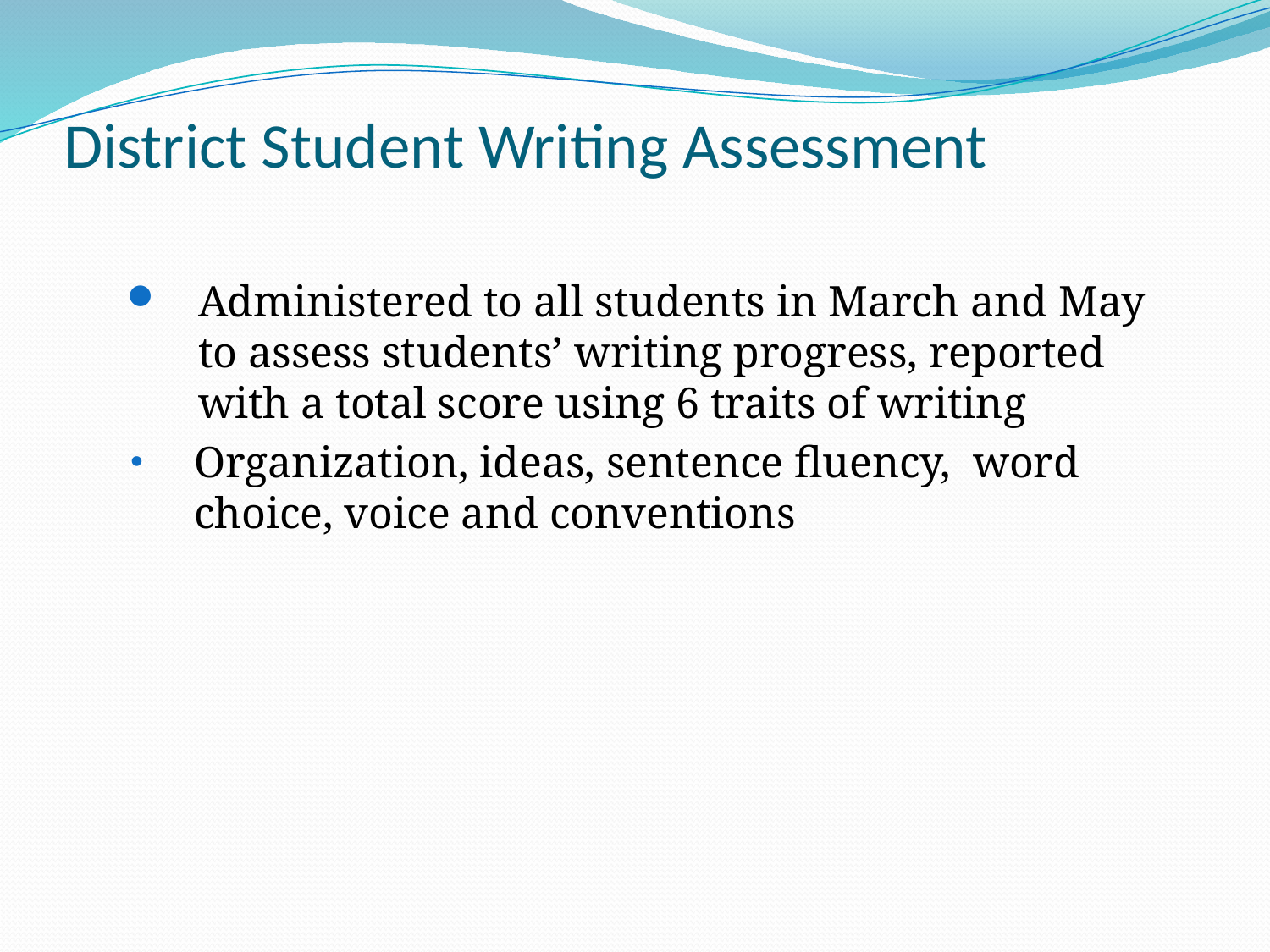

# District Student Writing Assessment
Administered to all students in March and May to assess students’ writing progress, reported with a total score using 6 traits of writing
Organization, ideas, sentence fluency,  word choice, voice and conventions